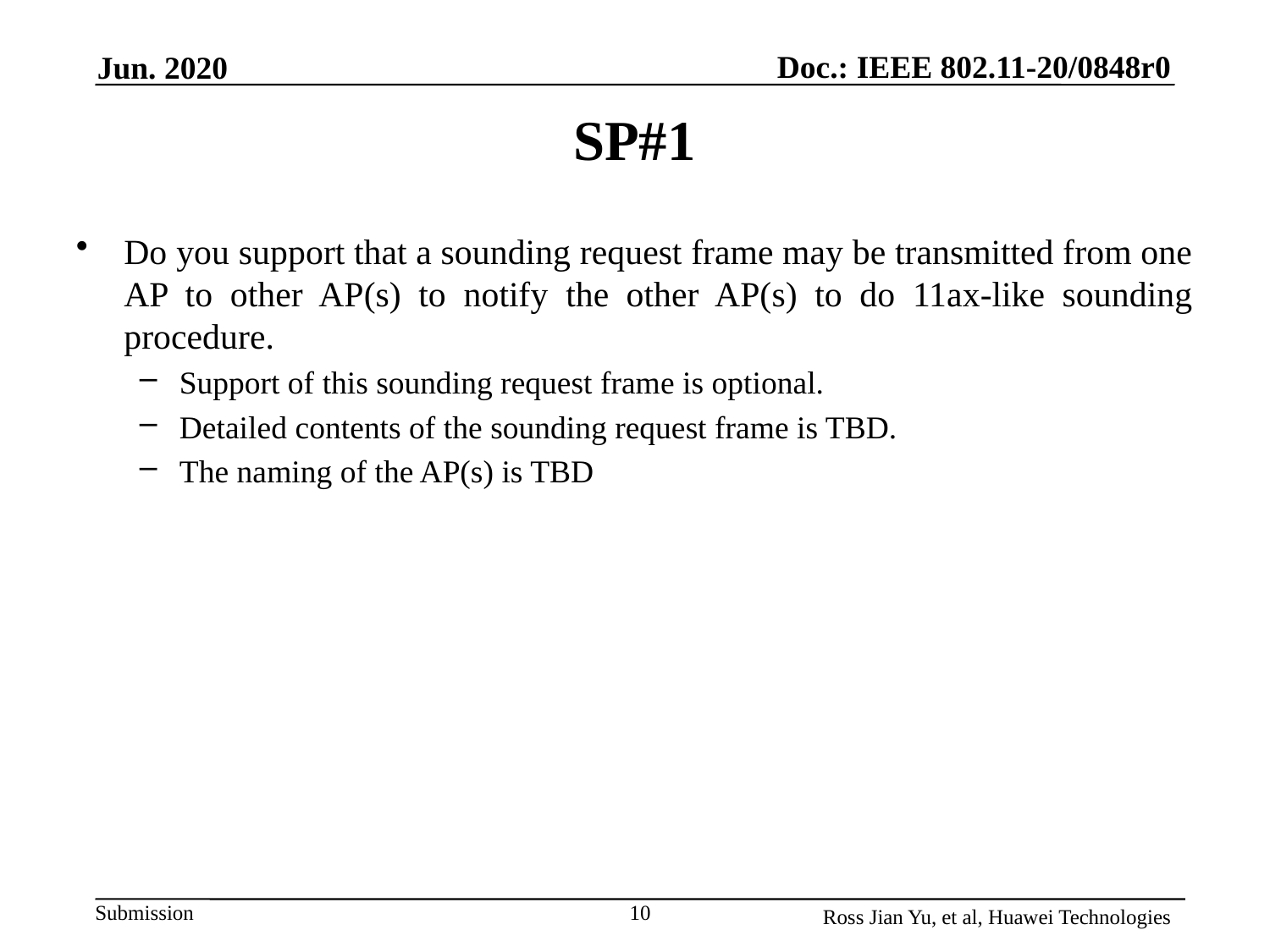

# SP#1
Do you support that a sounding request frame may be transmitted from one AP to other AP(s) to notify the other AP(s) to do 11ax-like sounding procedure.
Support of this sounding request frame is optional.
Detailed contents of the sounding request frame is TBD.
The naming of the AP(s) is TBD

10